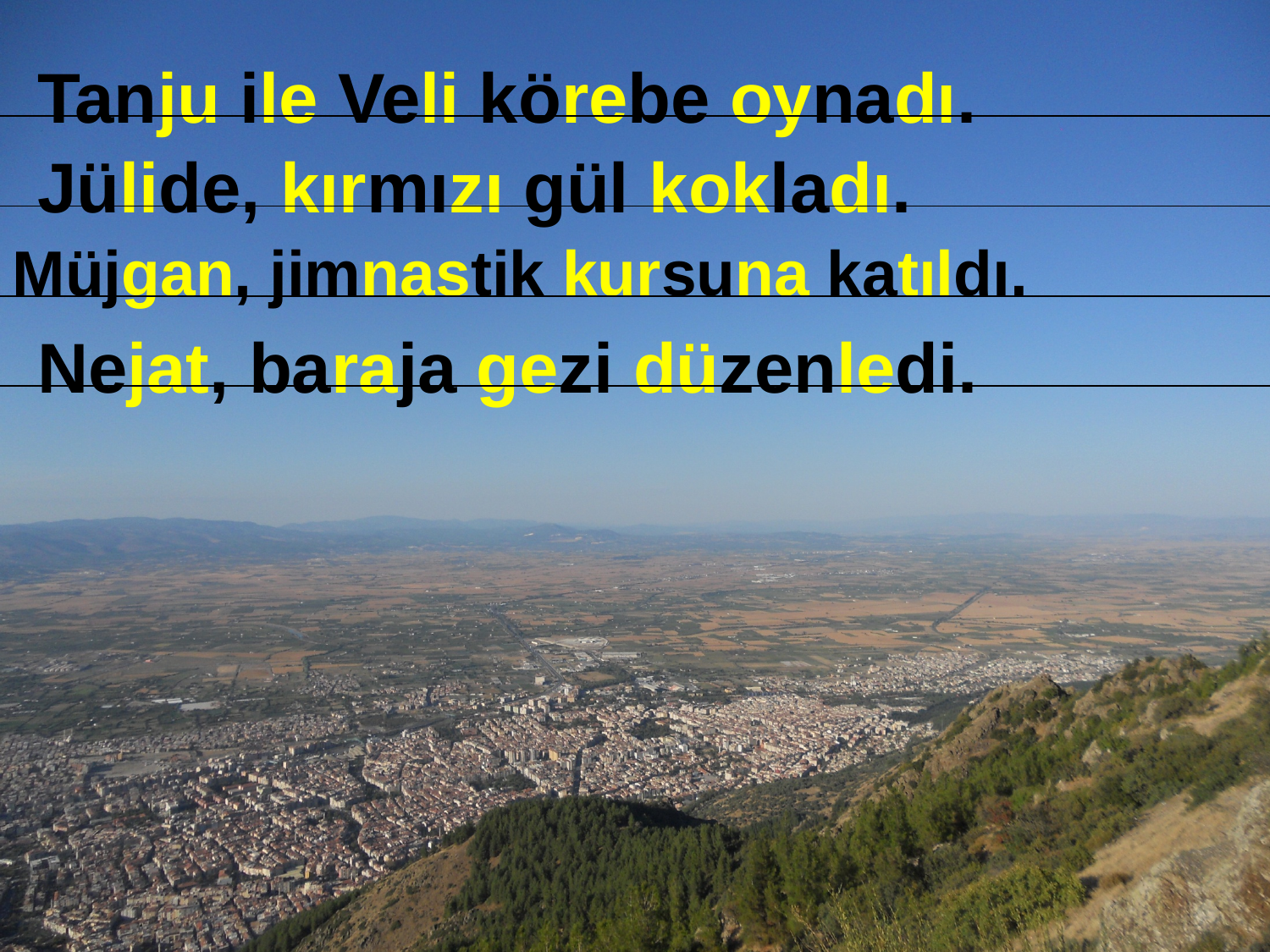

Tanju ile Veli körebe oynadı.
Jülide, kırmızı gül kokladı.
Müjgan, jimnastik kursuna katıldı.
Nejat, baraja gezi düzenledi.
Erhan KESKİN